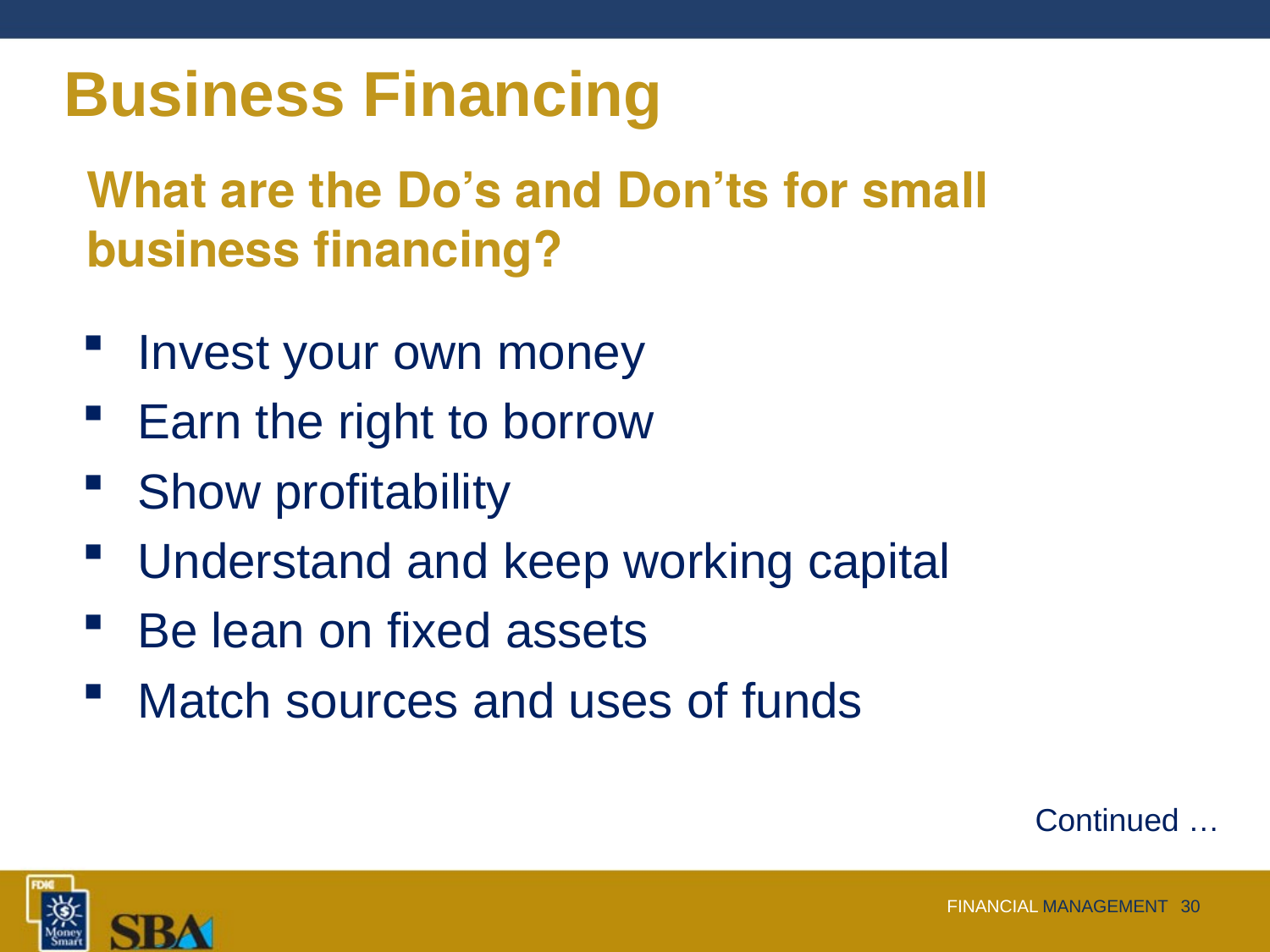

# Business Financing
What are the Do’s and Don’ts for small business financing?
Invest your own money
Earn the right to borrow
Show profitability
Understand and keep working capital
Be lean on fixed assets
Match sources and uses of funds
Continued …